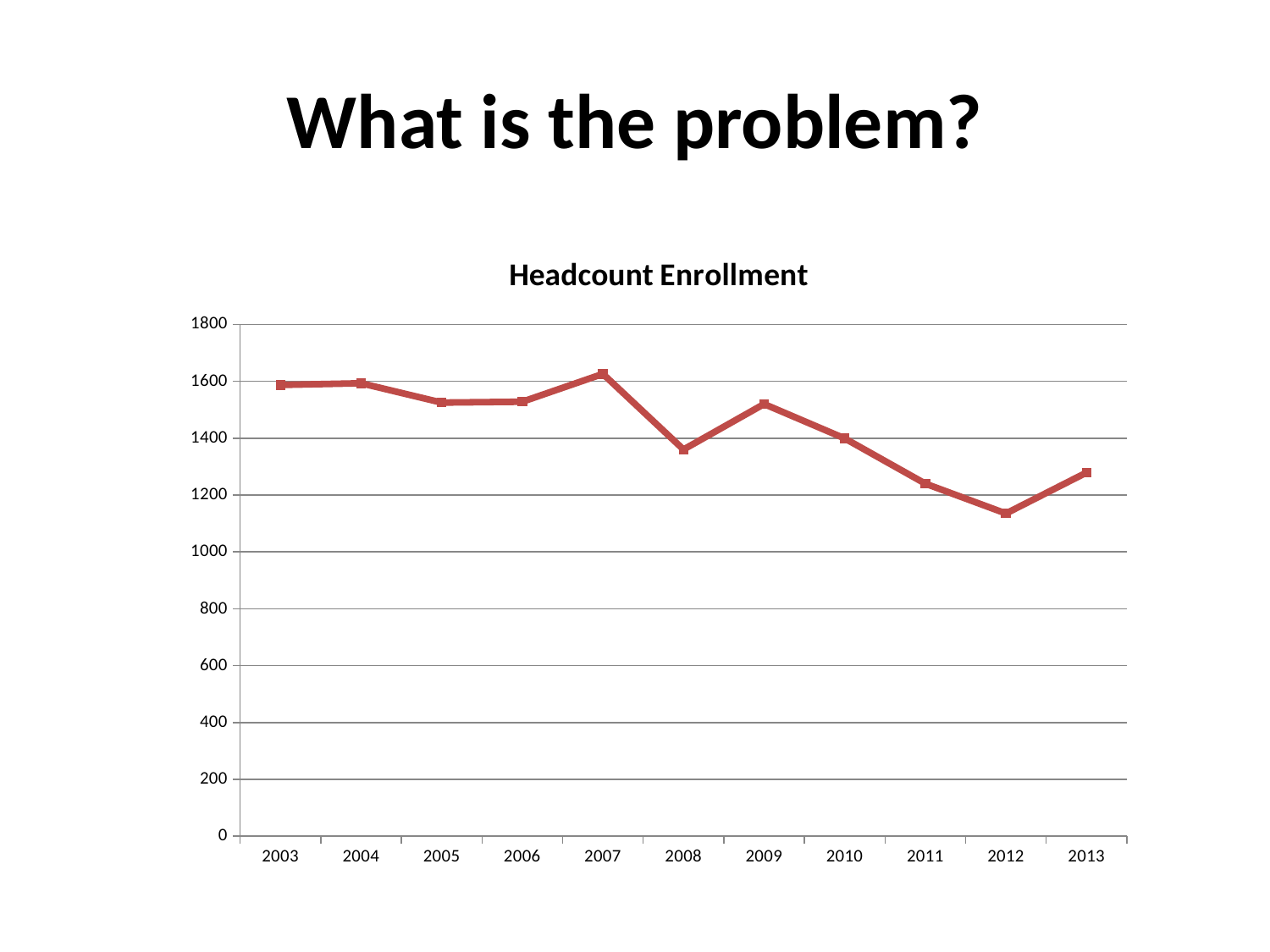

# What is the problem?

### Chart:

| Category | Headcount Enrollment |
|---|---|
| 2003.0 | 1587.0 |
| 2004.0 | 1593.0 |
| 2005.0 | 1525.0 |
| 2006.0 | 1528.0 |
| 2007.0 | 1626.0 |
| 2008.0 | 1360.0 |
| 2009.0 | 1520.0 |
| 2010.0 | 1399.0 |
| 2011.0 | 1240.0 |
| 2012.0 | 1135.0 |
| 2013.0 | 1279.0 |